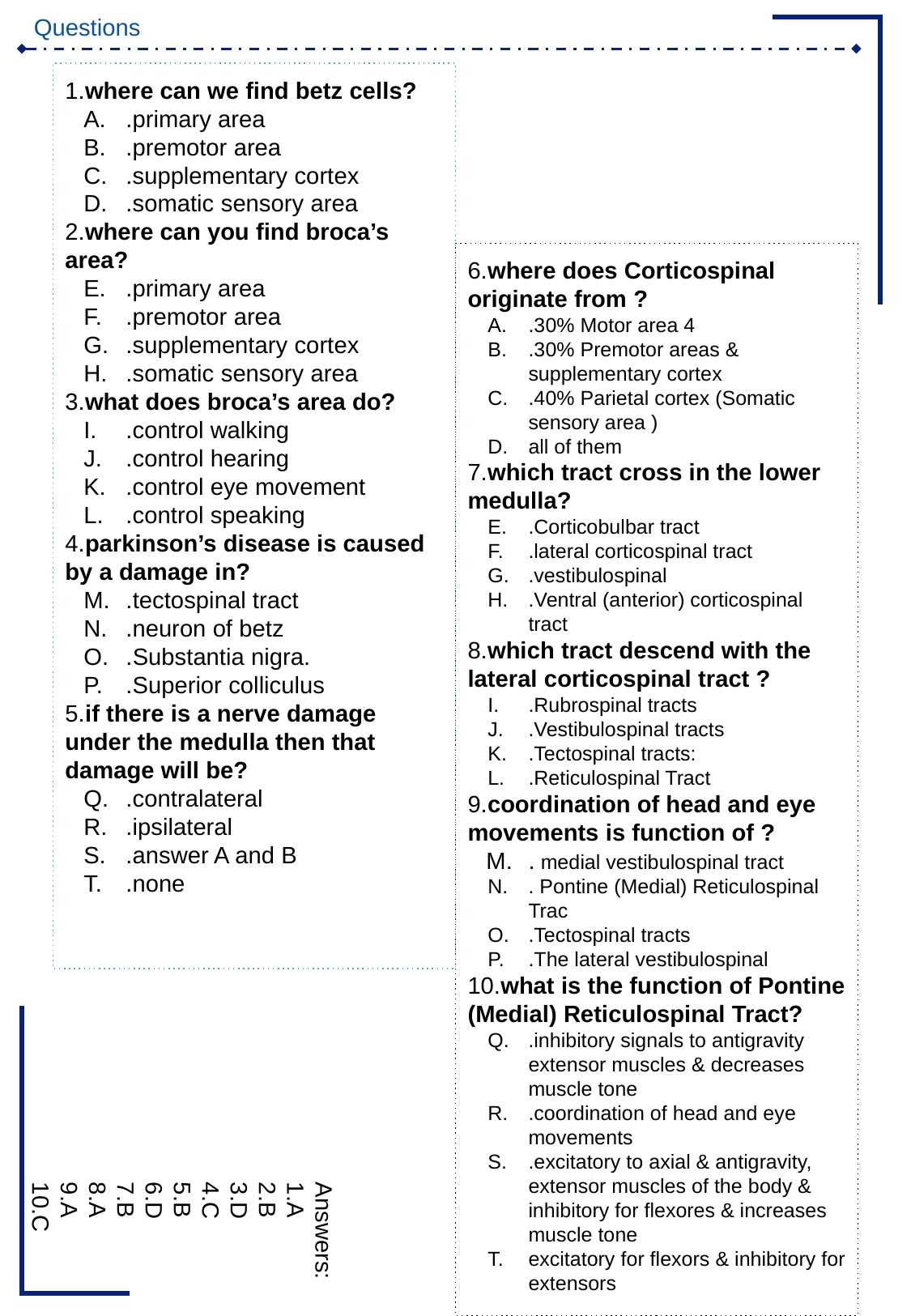

1.where can we find betz cells?
.primary area
.premotor area
.supplementary cortex
.somatic sensory area
2.where can you find broca’s area?
.primary area
.premotor area
.supplementary cortex
.somatic sensory area
3.what does broca’s area do?
.control walking
.control hearing
.control eye movement
.control speaking
4.parkinson’s disease is caused by a damage in?
.tectospinal tract
.neuron of betz
.Substantia nigra.
.Superior colliculus
5.if there is a nerve damage under the medulla then that damage will be?
.contralateral
.ipsilateral
.answer A and B
.none
6.where does Corticospinal originate from ?
.30% Motor area 4
.30% Premotor areas & supplementary cortex
.40% Parietal cortex (Somatic sensory area )
all of them
7.which tract cross in the lower medulla?
.Corticobulbar tract
.lateral corticospinal tract
.vestibulospinal
.Ventral (anterior) corticospinal tract
8.which tract descend with the lateral corticospinal tract ?
.Rubrospinal tracts
.Vestibulospinal tracts
.Tectospinal tracts:
.Reticulospinal Tract
9.coordination of head and eye movements is function of ?
. medial vestibulospinal tract
. Pontine (Medial) Reticulospinal Trac
.Tectospinal tracts
.The lateral vestibulospinal
10.what is the function of Pontine (Medial) Reticulospinal Tract?
.inhibitory signals to antigravity extensor muscles & decreases muscle tone
.coordination of head and eye movements
.excitatory to axial & antigravity, extensor muscles of the body & inhibitory for flexores & increases muscle tone
excitatory for flexors & inhibitory for extensors

Answers:
1.A
2.B
3.D
4.C
5.B
6.D
7.B
8.A
9.A
10.C